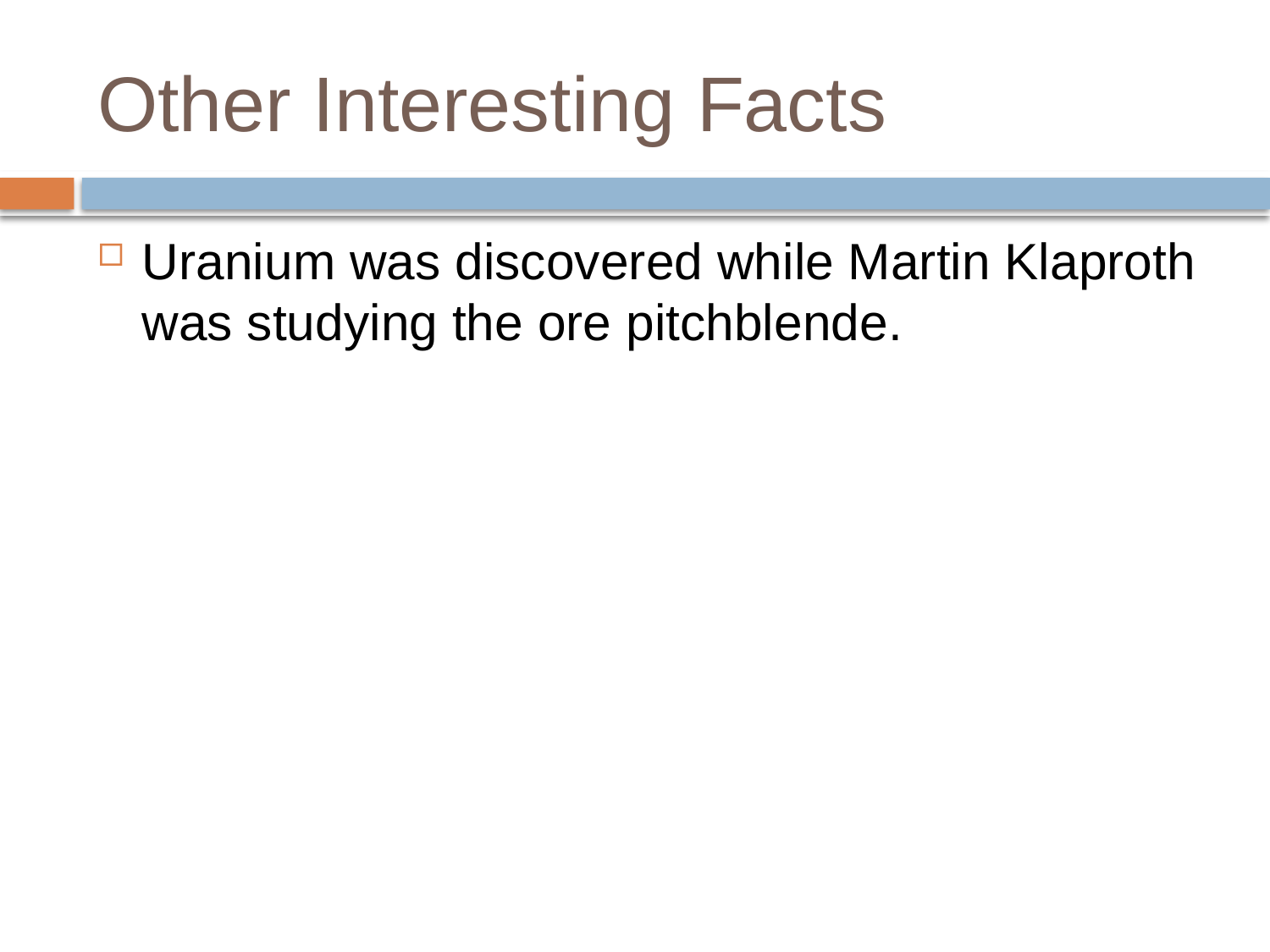

# Other Interesting Facts
Uranium was discovered while Martin Klaproth was studying the ore pitchblende.